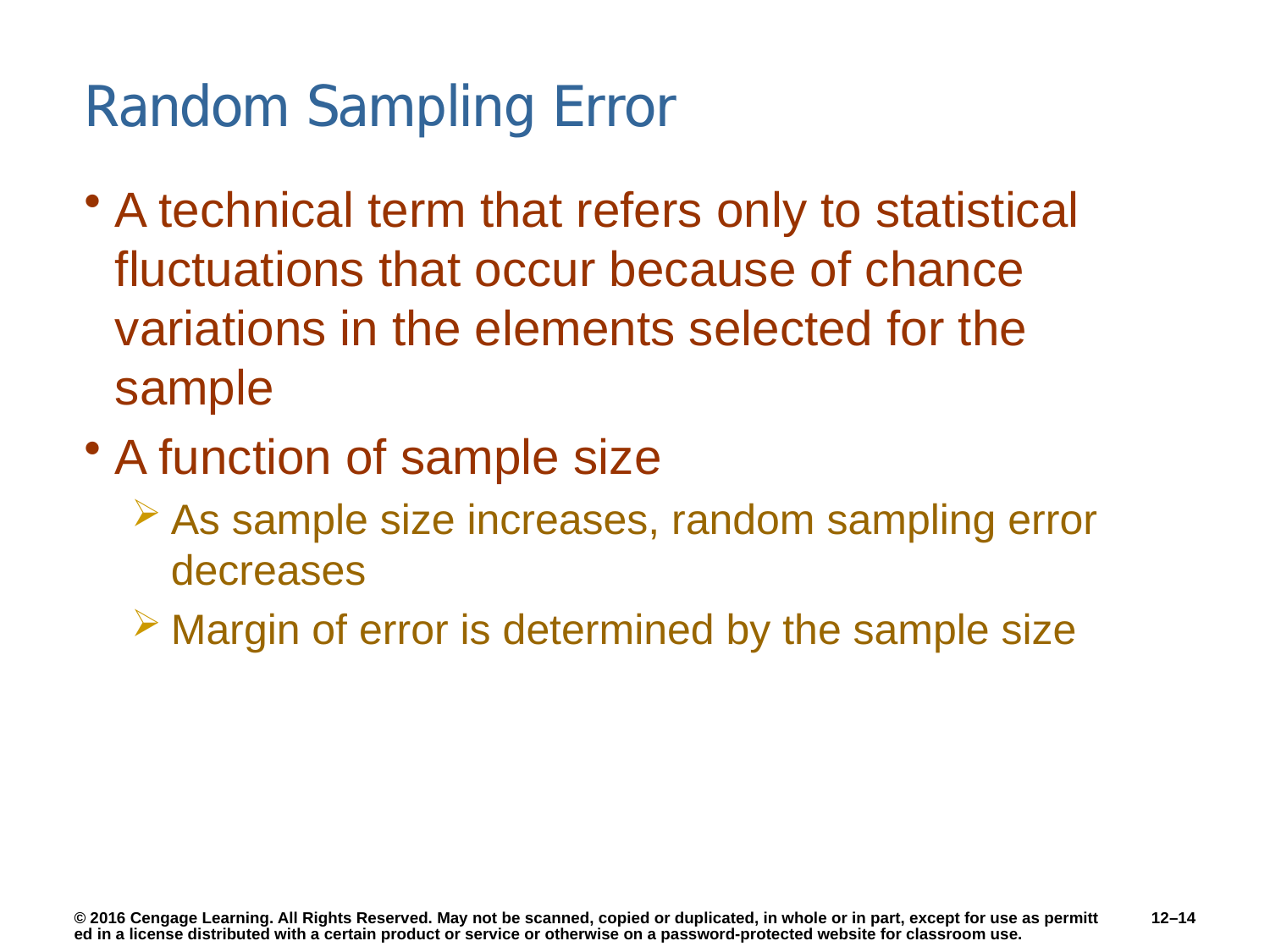

# Random Sampling Error
A technical term that refers only to statistical fluctuations that occur because of chance variations in the elements selected for the sample
A function of sample size
As sample size increases, random sampling error decreases
Margin of error is determined by the sample size
12–14
© 2016 Cengage Learning. All Rights Reserved. May not be scanned, copied or duplicated, in whole or in part, except for use as permitted in a license distributed with a certain product or service or otherwise on a password-protected website for classroom use.